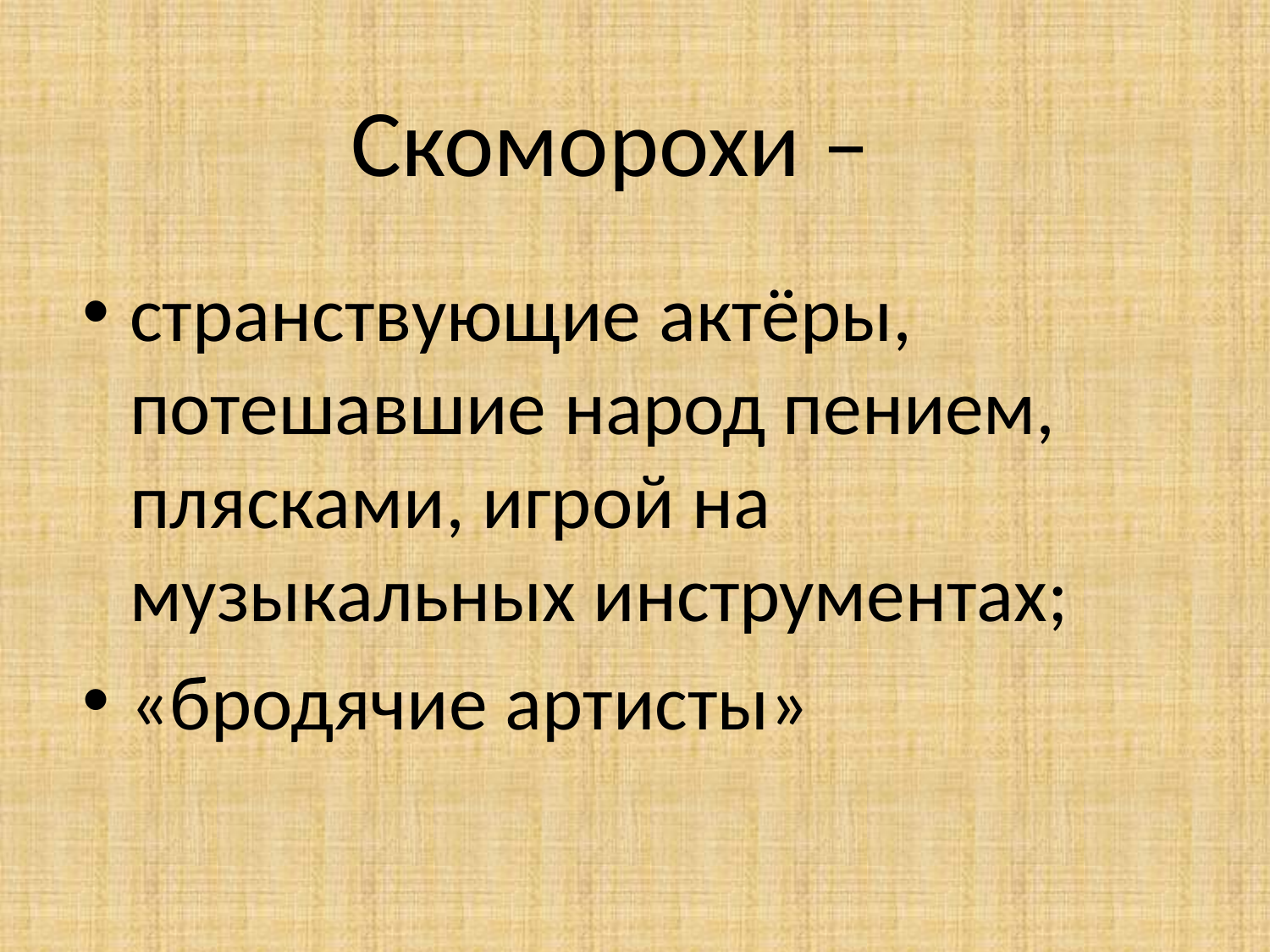

# Скоморохи –
странствующие актёры, потешавшие народ пением, плясками, игрой на музыкальных инструментах;
«бродячие артисты»